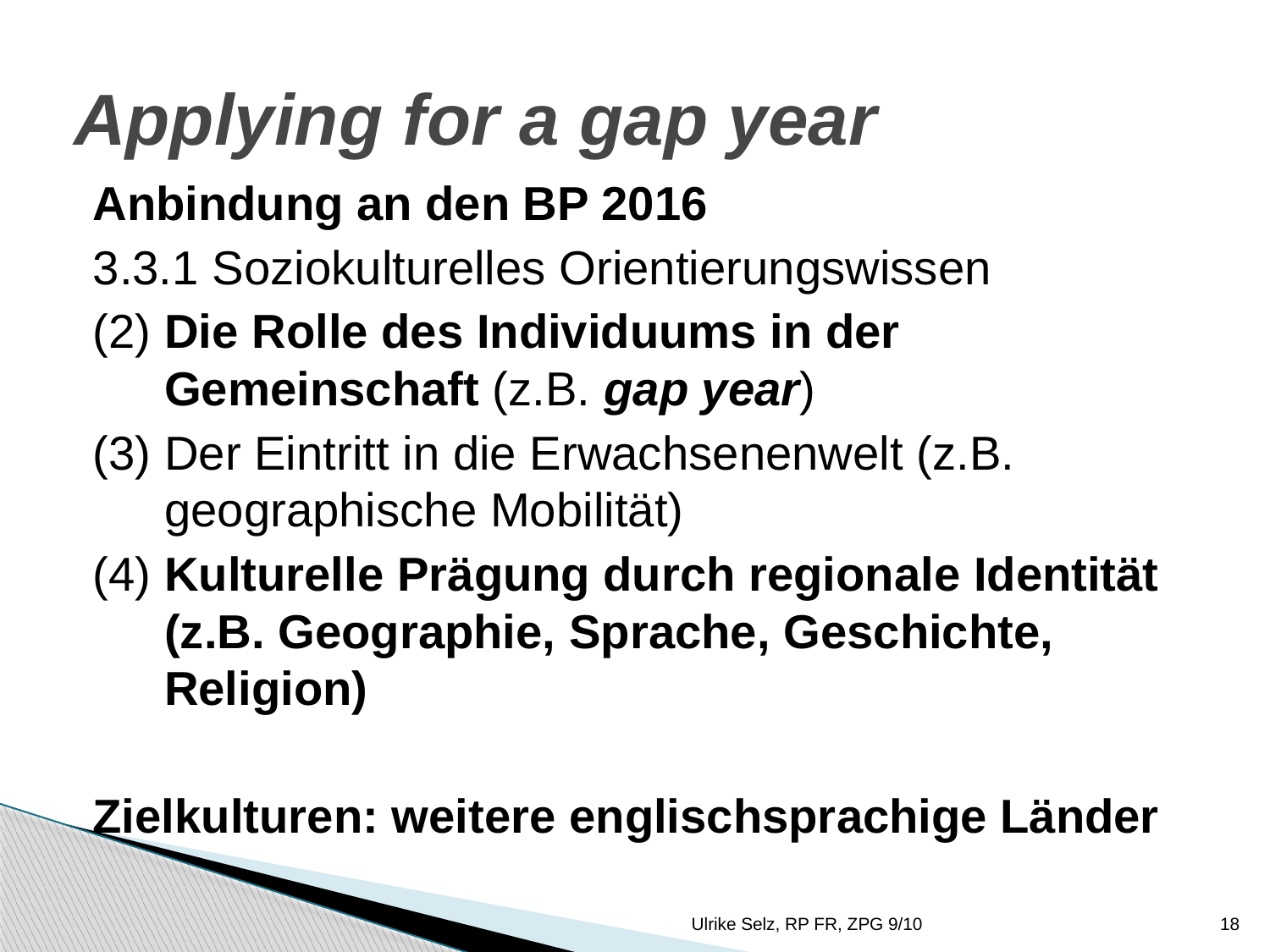

Applying for a gap year
Anbindung an den BP 2016
3.3.1 Soziokulturelles Orientierungswissen
(2) Die Rolle des Individuums in der Gemeinschaft (z.B. gap year)
(3) Der Eintritt in die Erwachsenenwelt (z.B.  geographische Mobilität)
(4) Kulturelle Prägung durch regionale Identität (z.B. Geographie, Sprache, Geschichte, Religion)

Zielkulturen: weitere englischsprachige Länder

Ulrike Selz, RP FR, ZPG 9/10
18